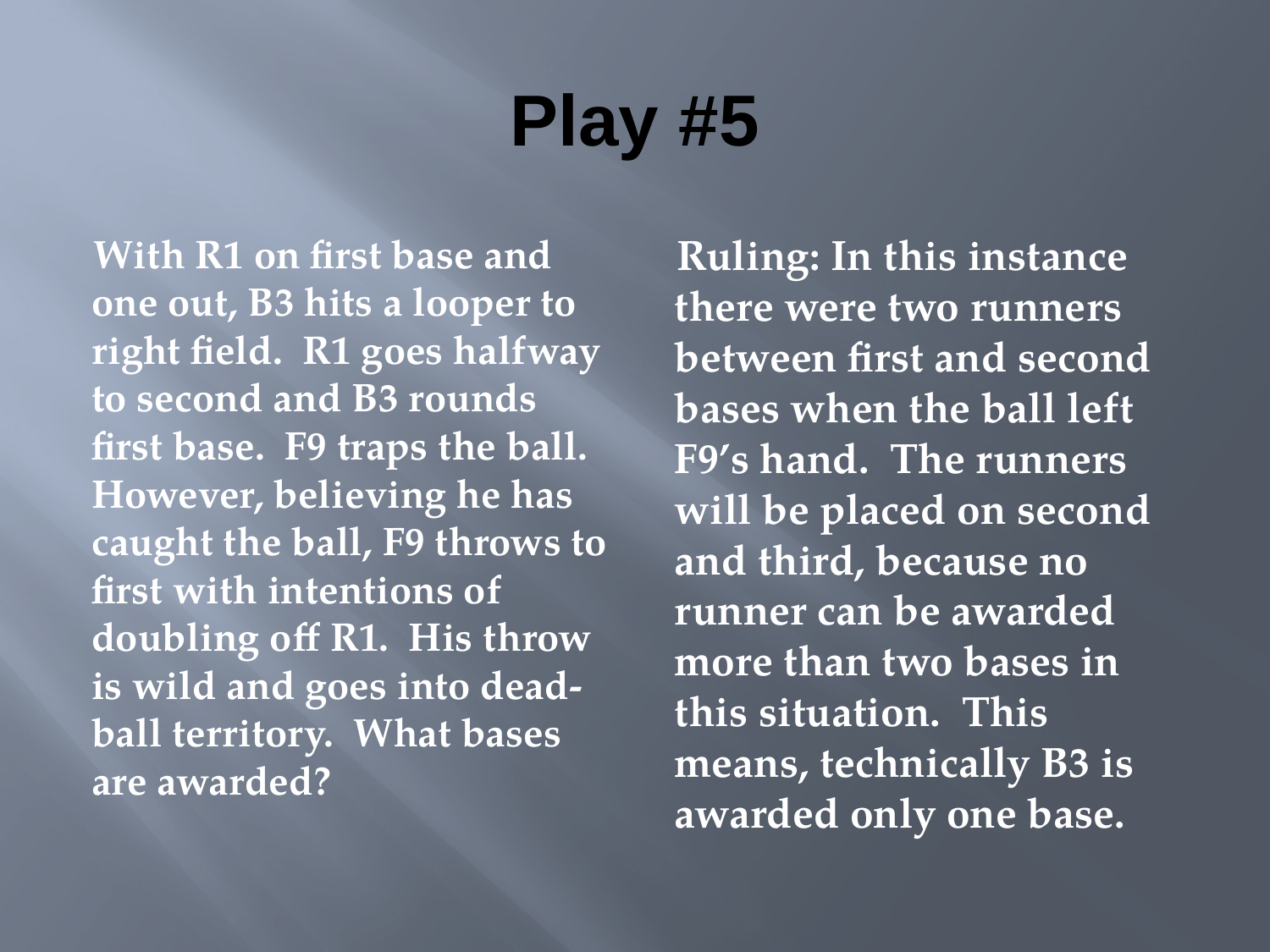

# Play #5
With R1 on first base and one out, B3 hits a looper to right field.  R1 goes halfway to second and B3 rounds first base.  F9 traps the ball.  However, believing he has caught the ball, F9 throws to first with intentions of doubling off R1.  His throw is wild and goes into dead-ball territory.  What bases are awarded?
Ruling: In this instance there were two runners between first and second bases when the ball left F9’s hand.  The runners will be placed on second and third, because no runner can be awarded more than two bases in this situation.  This means, technically B3 is awarded only one base.